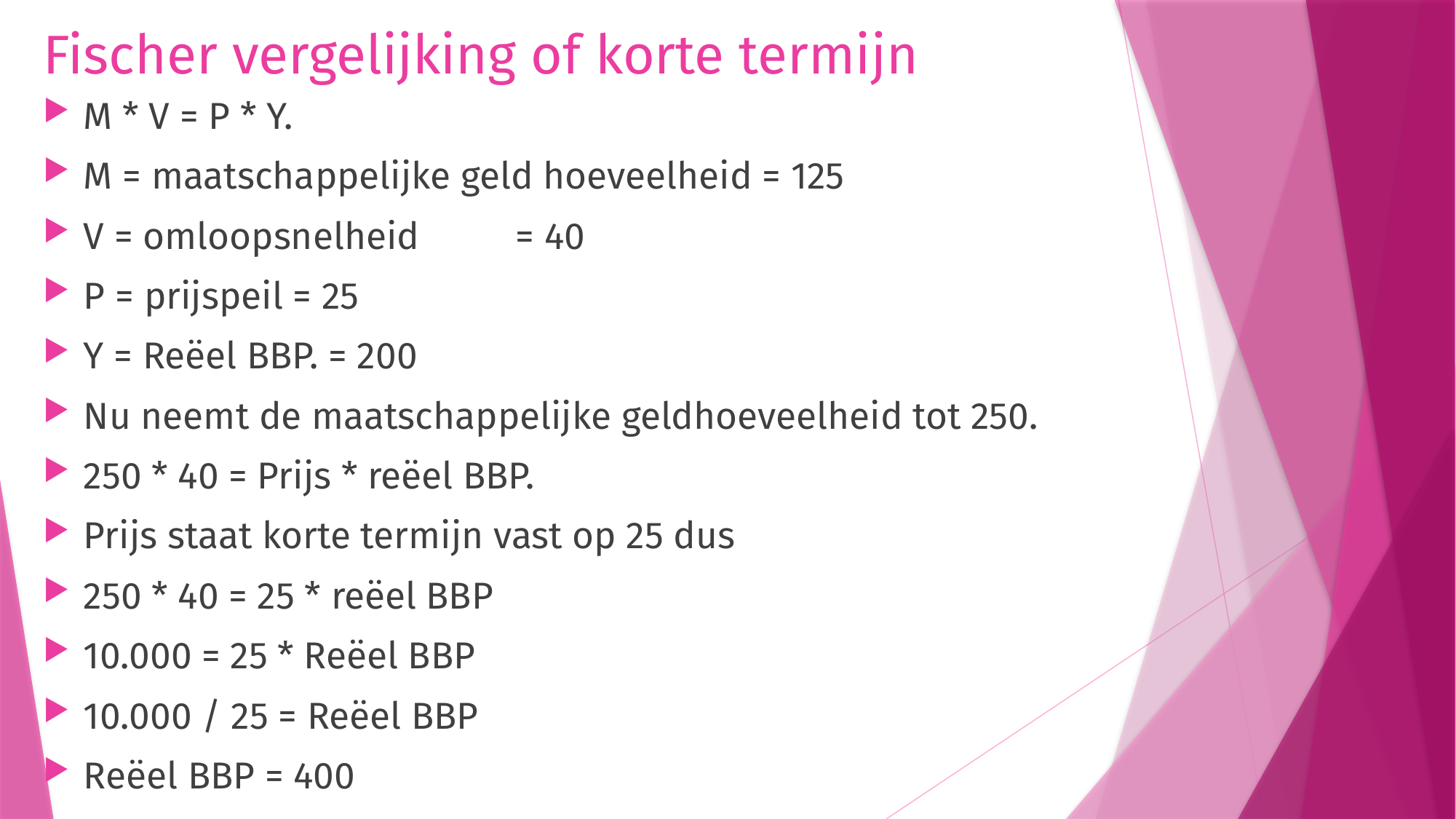

# Fischer vergelijking of korte termijn
M * V = P * Y.
M = maatschappelijke geld hoeveelheid = 125
V = omloopsnelheid	= 40
P = prijspeil = 25
Y = Reëel BBP. = 200
Nu neemt de maatschappelijke geldhoeveelheid tot 250.
250 * 40 = Prijs * reëel BBP.
Prijs staat korte termijn vast op 25 dus
250 * 40 = 25 * reëel BBP
10.000 = 25 * Reëel BBP
10.000 / 25 = Reëel BBP
Reëel BBP = 400